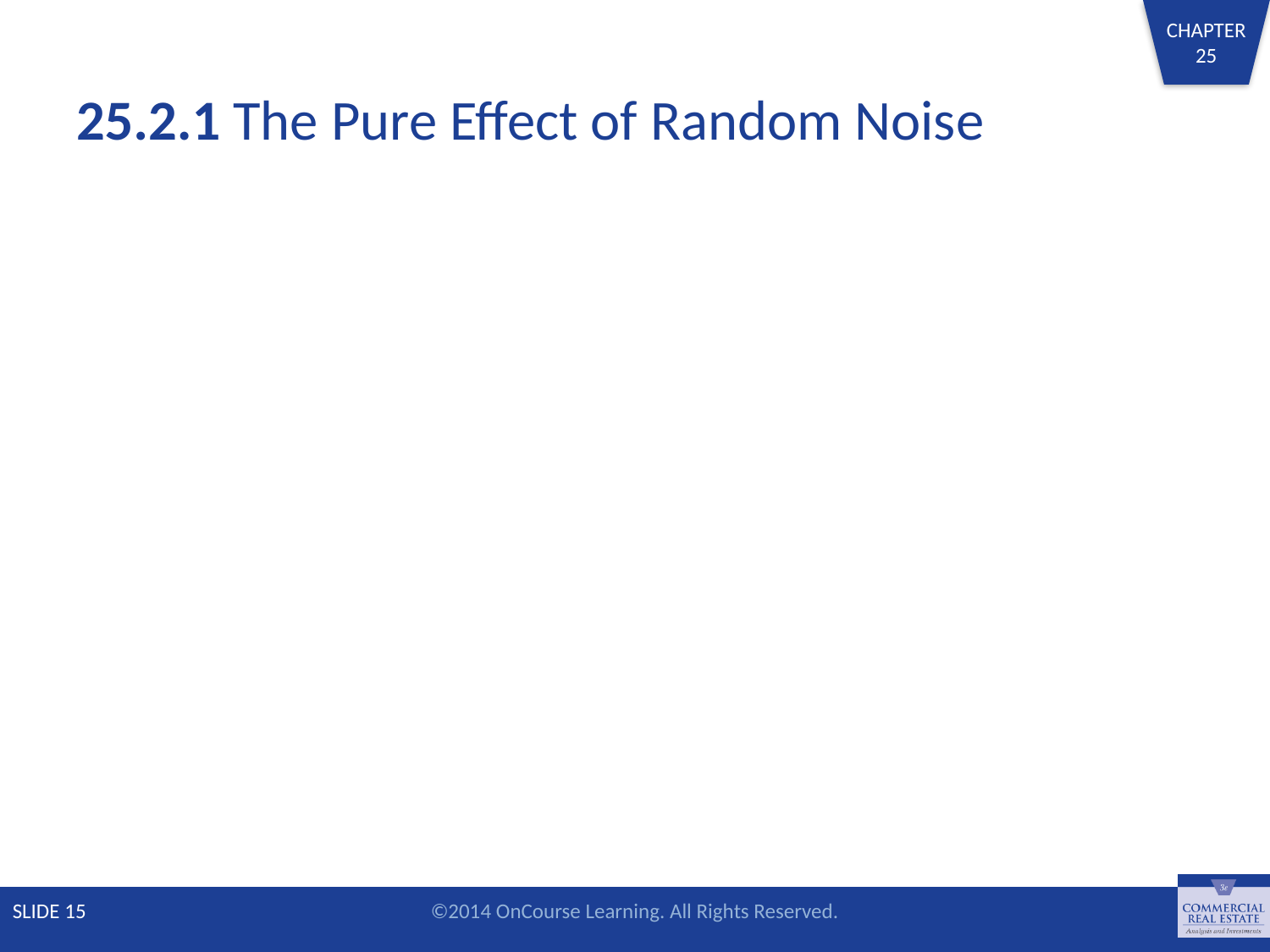

# 25.2.1 The Pure Effect of Random Noise

SLIDE 15